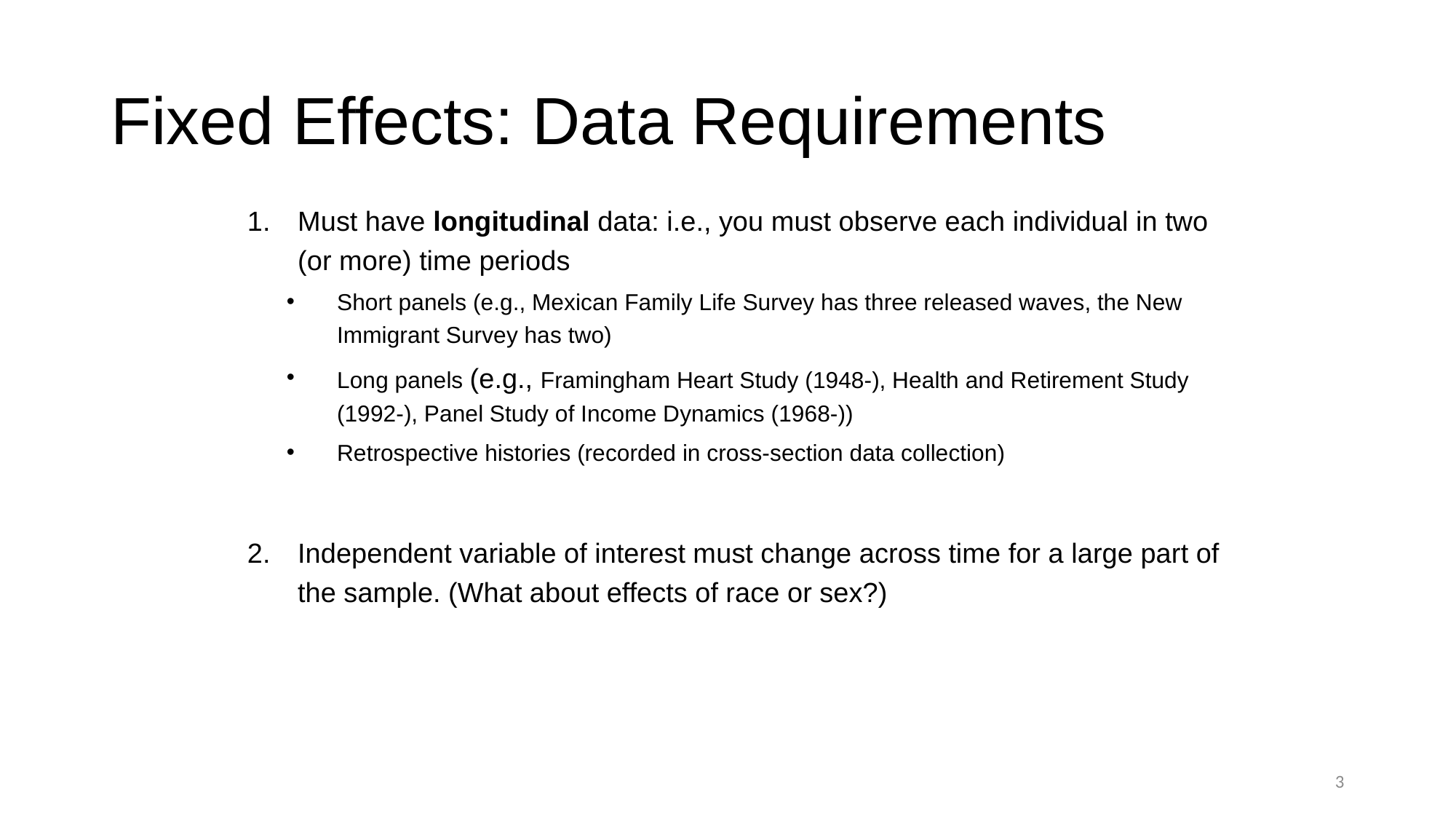

# Fixed Effects: Data Requirements
Must have longitudinal data: i.e., you must observe each individual in two (or more) time periods
Short panels (e.g., Mexican Family Life Survey has three released waves, the New Immigrant Survey has two)
Long panels (e.g., Framingham Heart Study (1948-), Health and Retirement Study (1992-), Panel Study of Income Dynamics (1968-))
Retrospective histories (recorded in cross-section data collection)

Independent variable of interest must change across time for a large part of the sample. (What about effects of race or sex?)

3